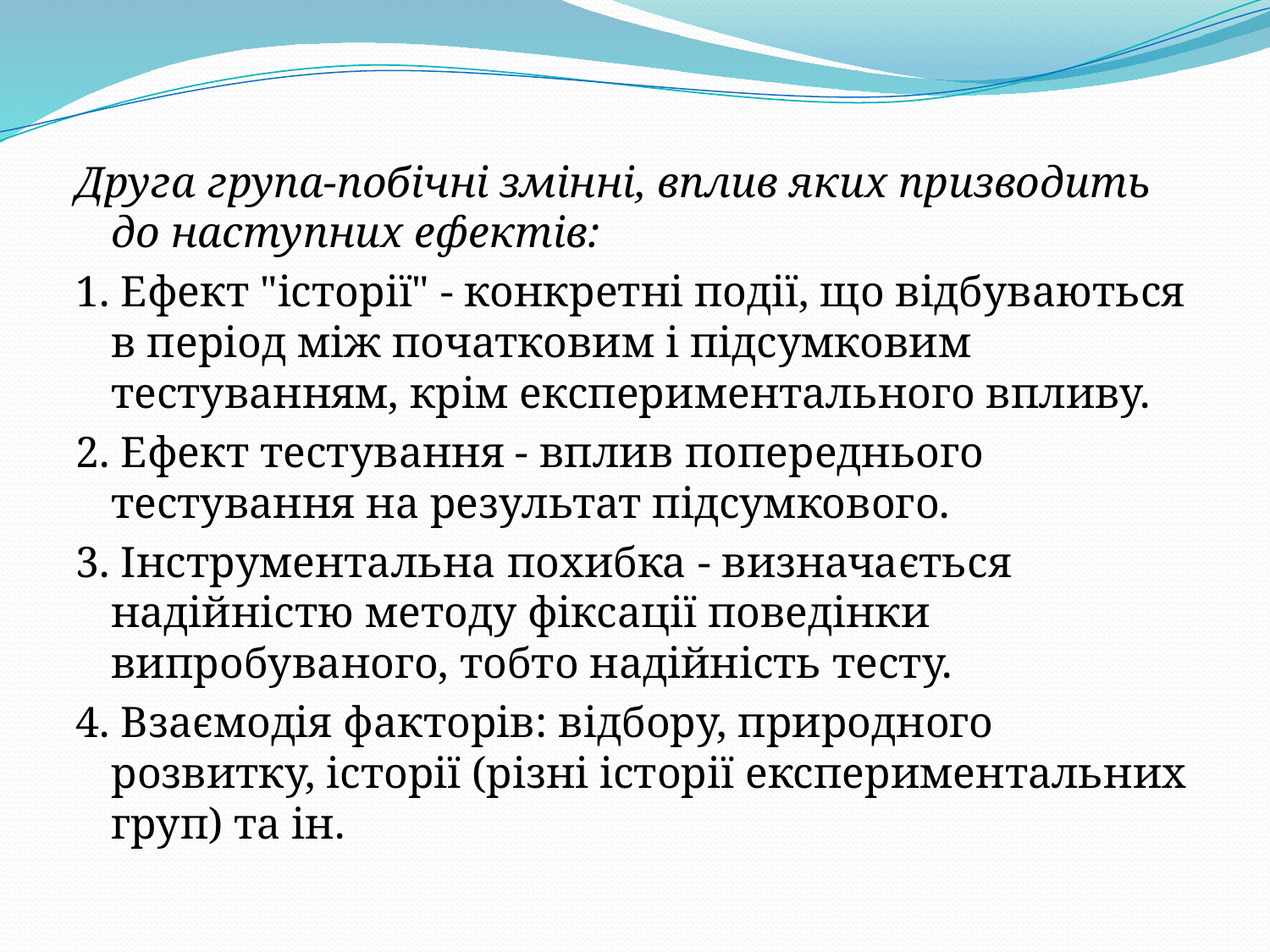

Друга група-побічні змінні, вплив яких призводить до наступних ефектів:
1. Ефект "історії" - конкретні події, що відбуваються в період між початковим і підсумковим тестуванням, крім експериментального впливу.
2. Ефект тестування - вплив попереднього тестування на результат підсумкового.
3. Інструментальна похибка - визначається надійністю методу фіксації поведінки випробуваного, тобто надійність тесту.
4. Взаємодія факторів: відбору, природного розвитку, історії (різні історії експериментальних груп) та ін.